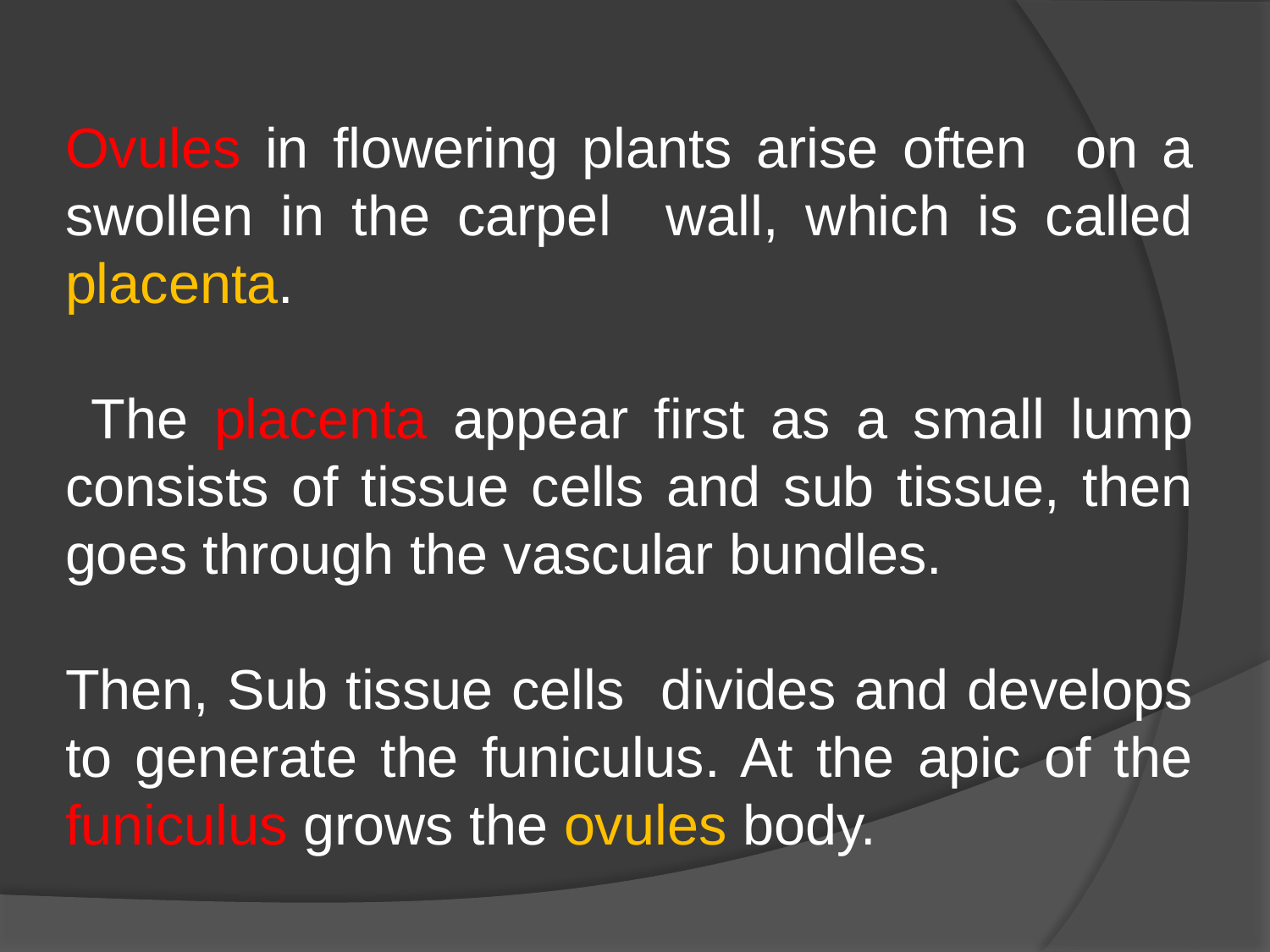

Ovules in flowering plants arise often  on a swollen in the carpel  wall, which is called placenta.

 The placenta appear first as a small lump consists of tissue cells and sub tissue, then goes through the vascular bundles.

Then, Sub tissue cells  divides and develops to generate the funiculus. At the apic of the funiculus grows the ovules body.